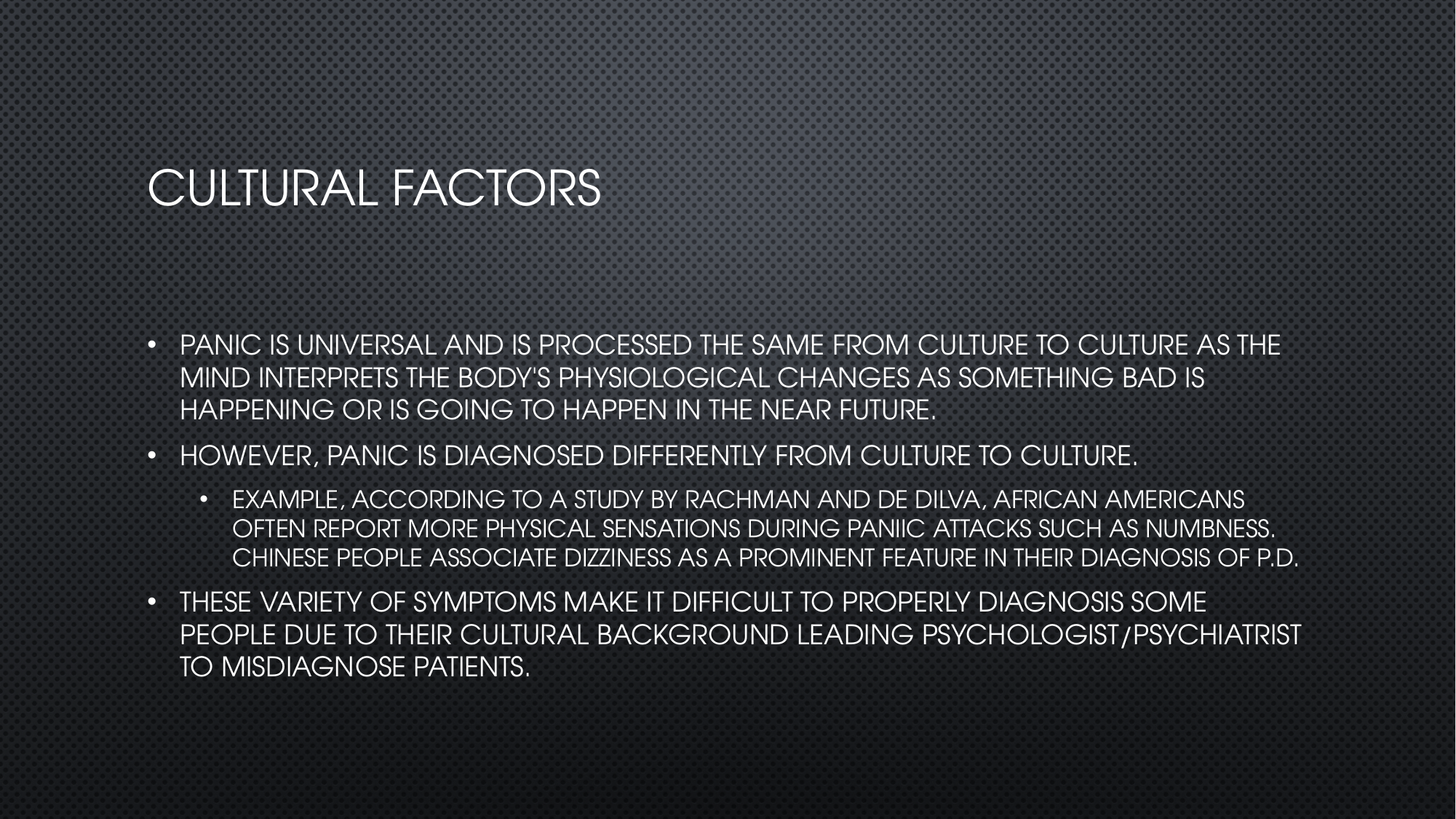

# Cultural Factors
Panic is universal and is processed the same from culture to culture as the mind interprets the body's physiological changes as something bad is happening or is going to happen in the near future.
However, panic is diagnosed differently from culture to culture.
Example, according to a study by Rachman and De Dilva, African Americans often report more physical sensations during paniic attacks such as numbness.
Chinese people associate dizziness as a prominent feature in their diagnosis of P.D.
These variety of symptoms make it difficult to properly diagnosis some people due to their cultural background leading psychologist/psychiatrist to misdiagnose patients.